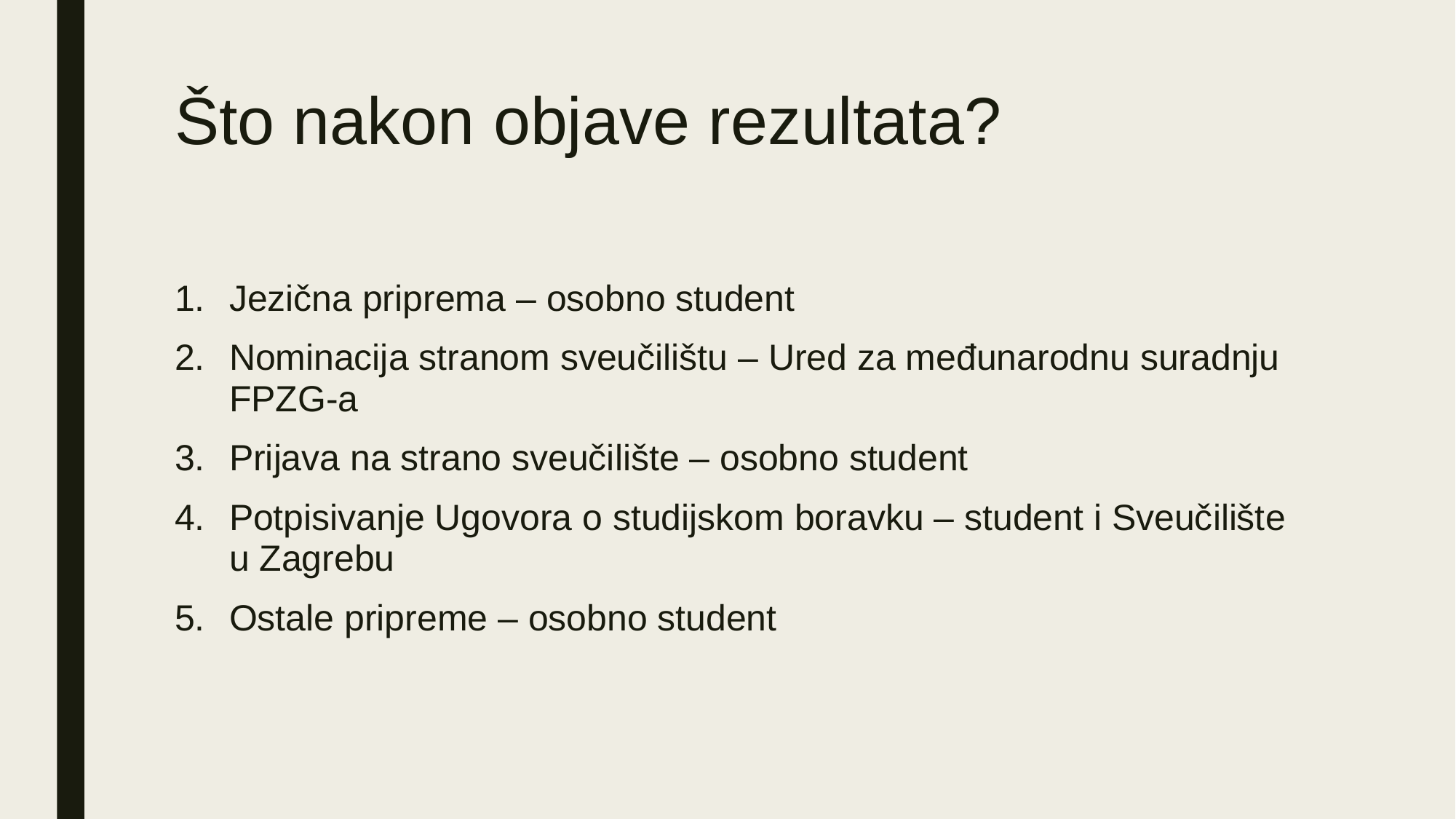

# Što nakon objave rezultata?
Jezična priprema – osobno student
Nominacija stranom sveučilištu – Ured za međunarodnu suradnju FPZG-a
Prijava na strano sveučilište – osobno student
Potpisivanje Ugovora o studijskom boravku – student i Sveučilište u Zagrebu
Ostale pripreme – osobno student